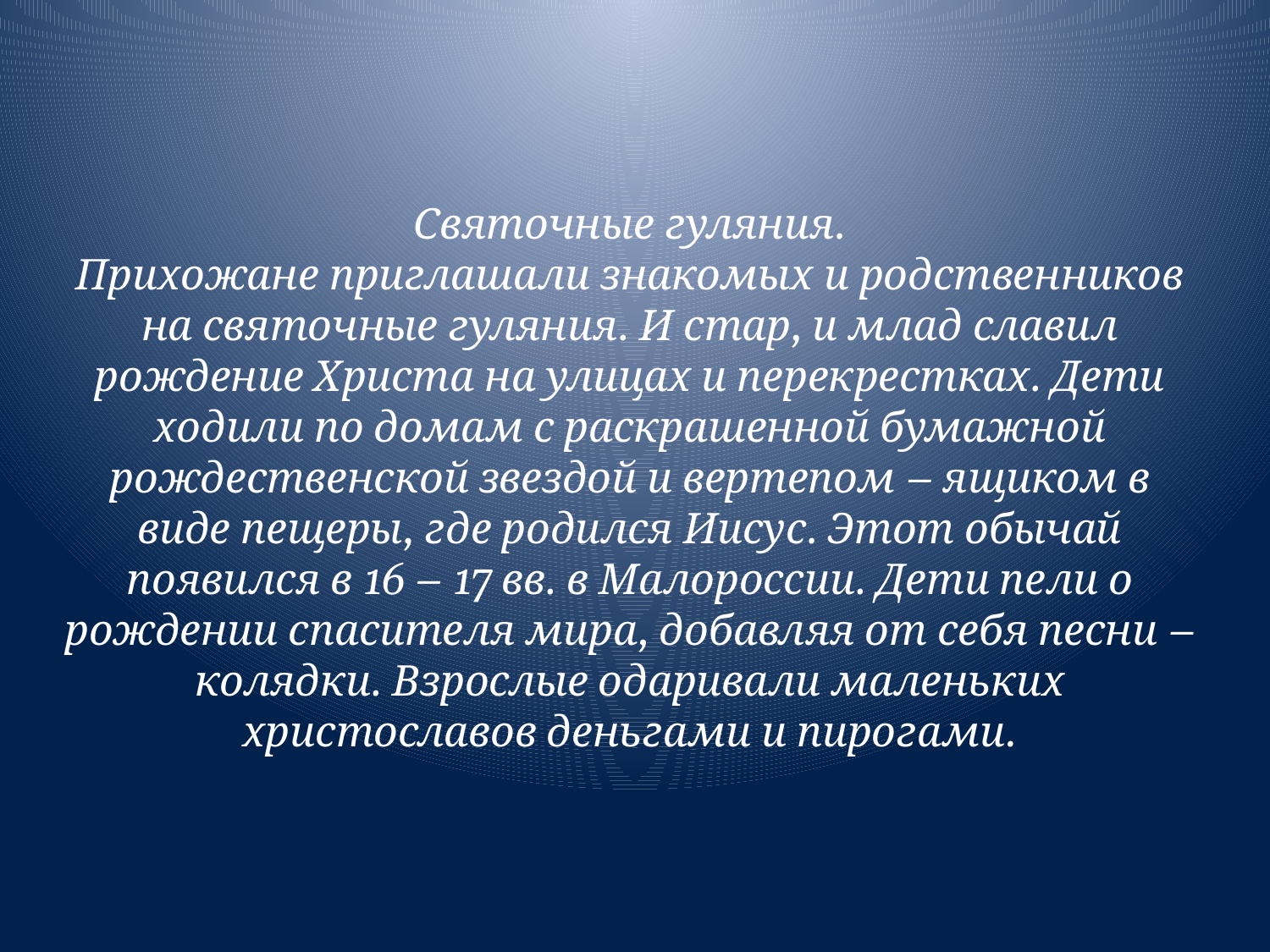

# Святочные гуляния. Прихожане приглашали знакомых и родственников на святочные гуляния. И стар, и млад славил рождение Христа на улицах и перекрестках. Дети ходили по домам с раскрашенной бумажной рождественской звездой и вертепом – ящиком в виде пещеры, где родился Иисус. Этот обычай появился в 16 – 17 вв. в Малороссии. Дети пели о рождении спасителя мира, добавляя от себя песни – колядки. Взрослые одаривали маленьких христославов деньгами и пирогами.